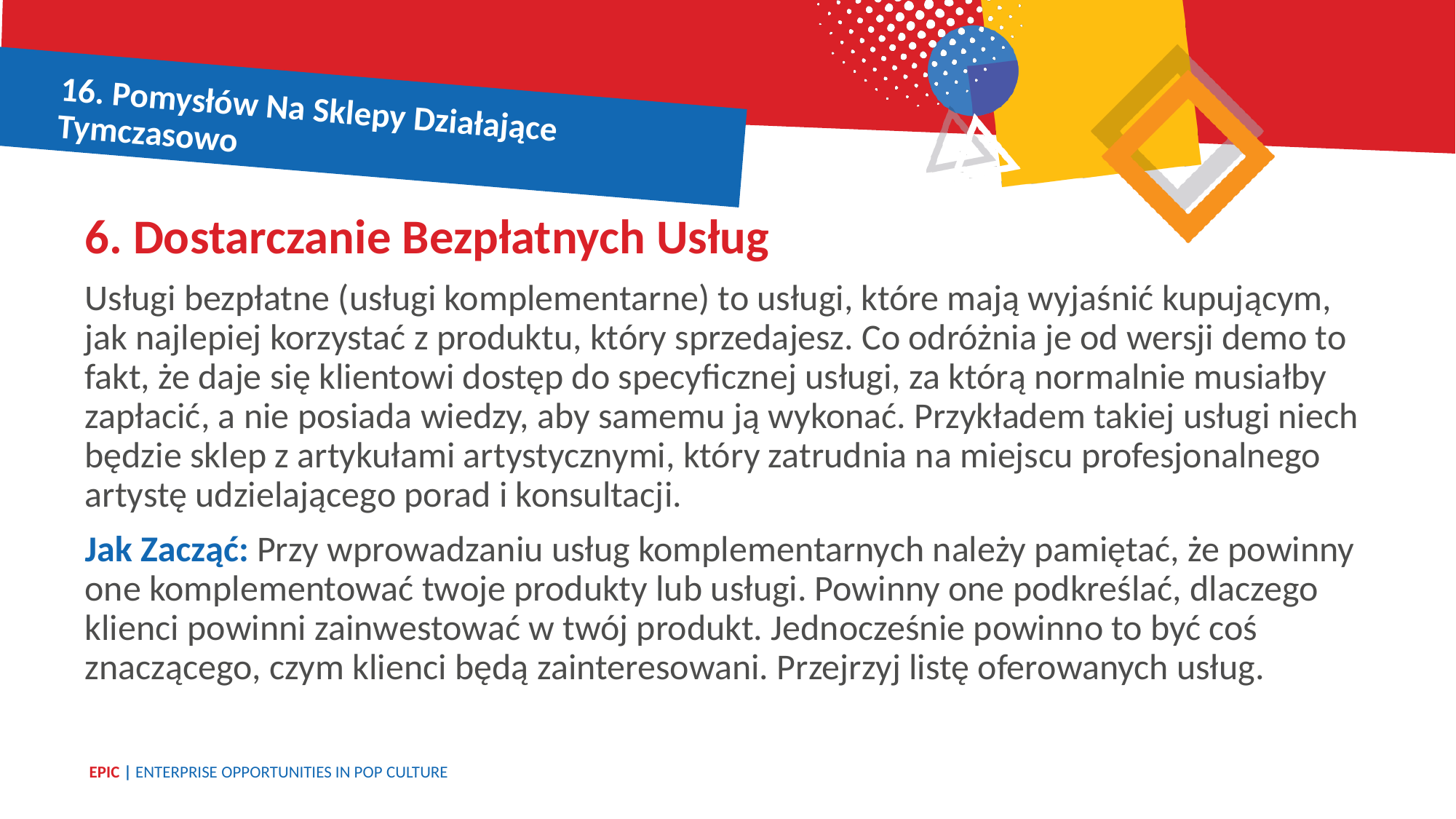

16. Pomysłów Na Sklepy Działające Tymczasowo

6. Dostarczanie Bezpłatnych Usług
Usługi bezpłatne (usługi komplementarne) to usługi, które mają wyjaśnić kupującym, jak najlepiej korzystać z produktu, który sprzedajesz. Co odróżnia je od wersji demo to fakt, że daje się klientowi dostęp do specyficznej usługi, za którą normalnie musiałby zapłacić, a nie posiada wiedzy, aby samemu ją wykonać. Przykładem takiej usługi niech będzie sklep z artykułami artystycznymi, który zatrudnia na miejscu profesjonalnego artystę udzielającego porad i konsultacji.
Jak Zacząć: Przy wprowadzaniu usług komplementarnych należy pamiętać, że powinny one komplementować twoje produkty lub usługi. Powinny one podkreślać, dlaczego klienci powinni zainwestować w twój produkt. Jednocześnie powinno to być coś znaczącego, czym klienci będą zainteresowani. Przejrzyj listę oferowanych usług.